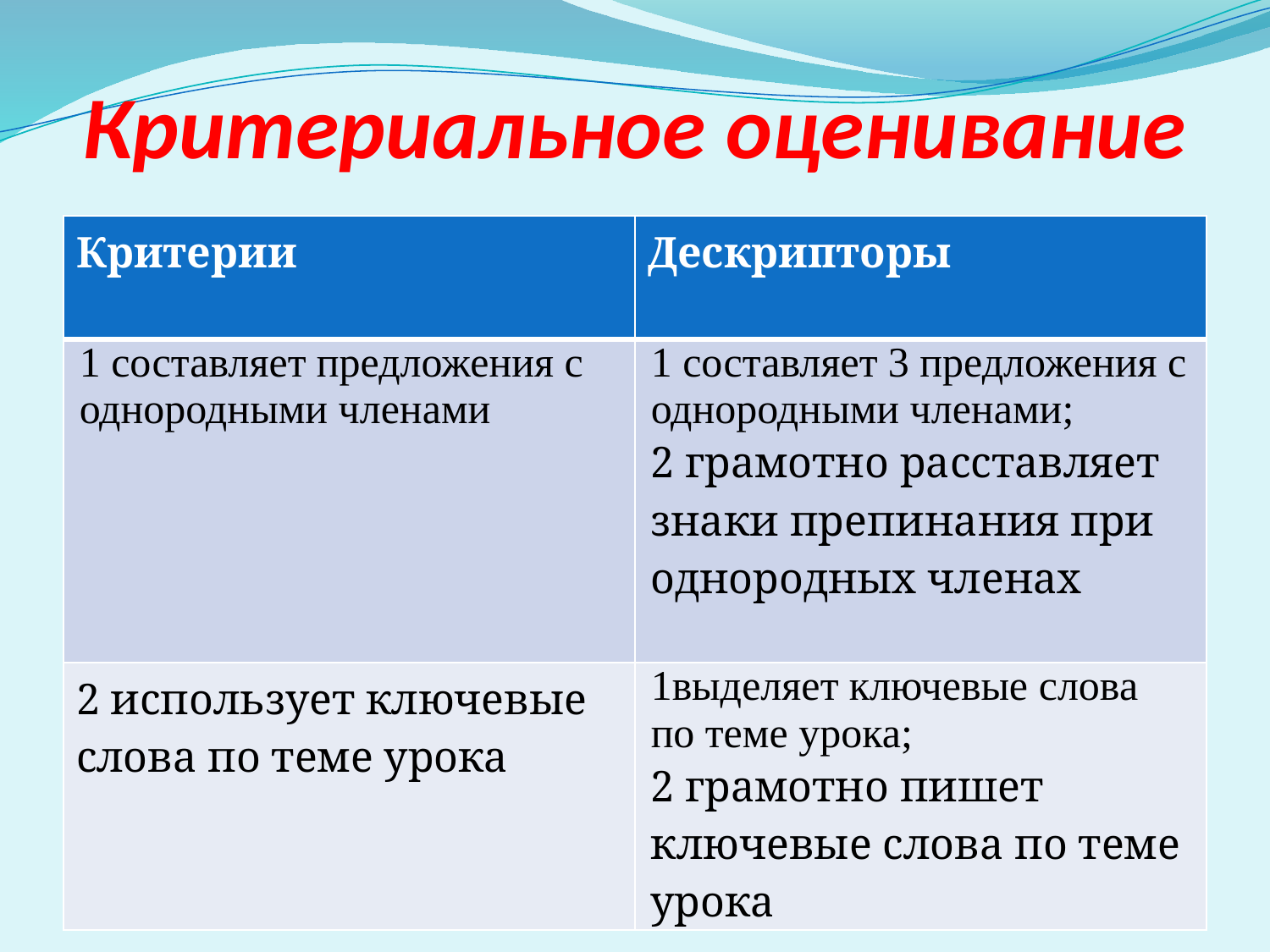

# Критериальное оценивание
| Критерии | Дескрипторы |
| --- | --- |
| 1 составляет предложения с однородными членами | 1 составляет 3 предложения с однородными членами; 2 грамотно расставляет знаки препинания при однородных членах |
| 2 использует ключевые слова по теме урока | 1выделяет ключевые слова по теме урока; 2 грамотно пишет ключевые слова по теме урока |